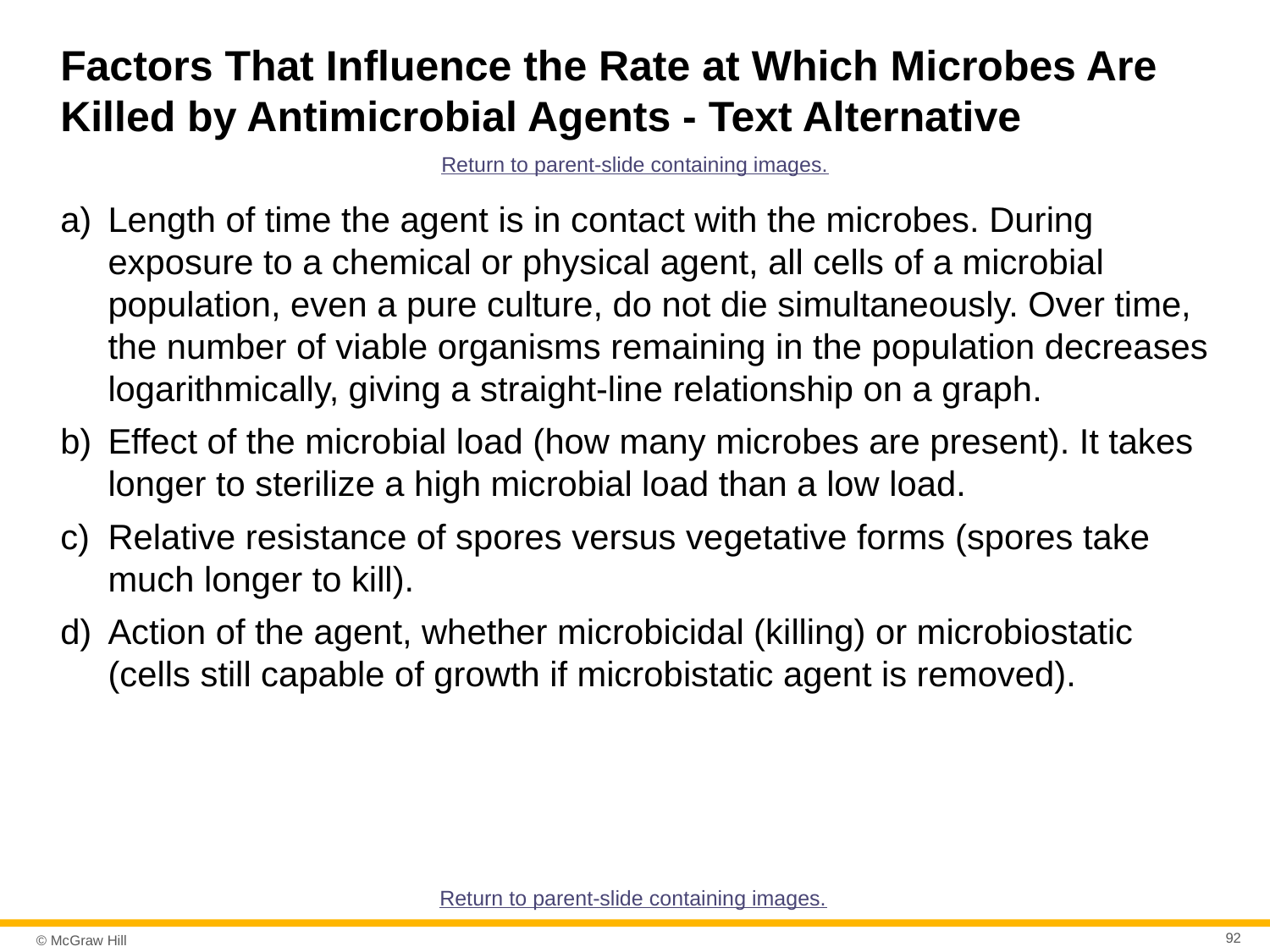

# Factors That Influence the Rate at Which Microbes Are Killed by Antimicrobial Agents - Text Alternative
Return to parent-slide containing images.
Length of time the agent is in contact with the microbes. During exposure to a chemical or physical agent, all cells of a microbial population, even a pure culture, do not die simultaneously. Over time, the number of viable organisms remaining in the population decreases logarithmically, giving a straight-line relationship on a graph.
Effect of the microbial load (how many microbes are present). It takes longer to sterilize a high microbial load than a low load.
Relative resistance of spores versus vegetative forms (spores take much longer to kill).
Action of the agent, whether microbicidal (killing) or microbiostatic (cells still capable of growth if microbistatic agent is removed).
Return to parent-slide containing images.